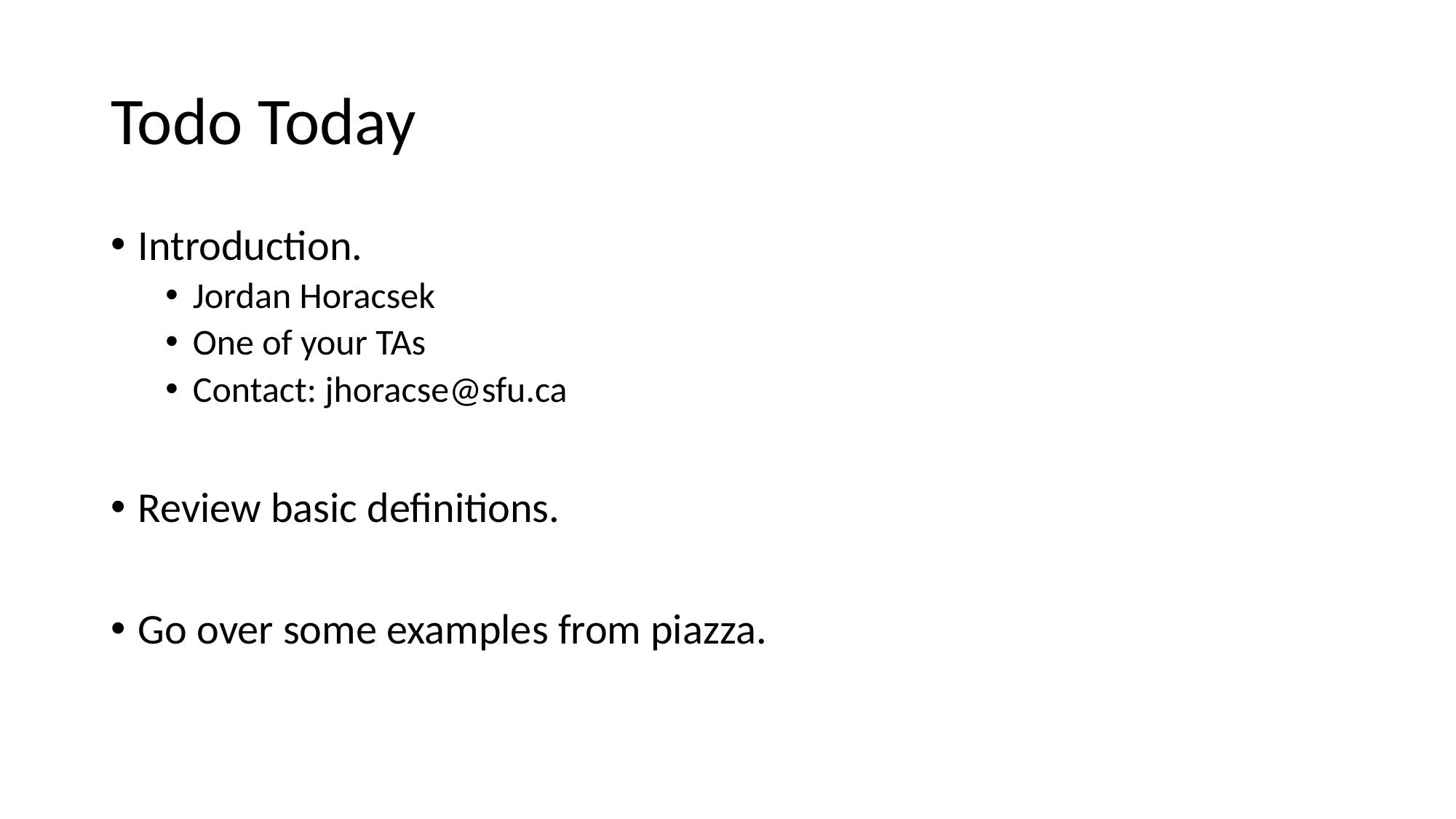

# Todo Today
Introduction.
Jordan Horacsek
One of your TAs
Contact: jhoracse@sfu.ca

Review basic definitions.

Go over some examples from piazza.